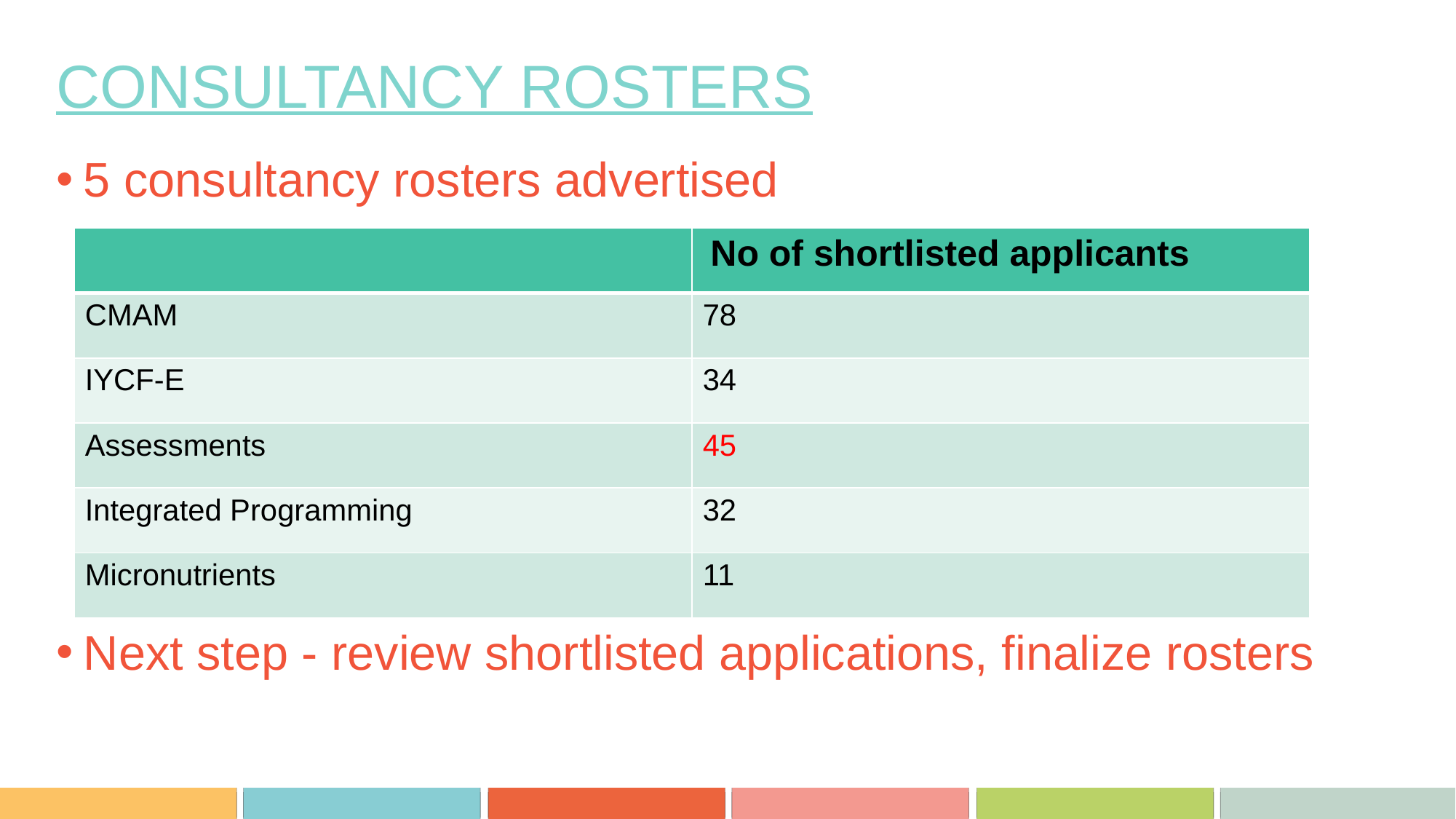

# CONSULTANCY ROSTERS
5 consultancy rosters advertised

Next step - review shortlisted applications, finalize rosters
|  | No of shortlisted applicants |
| --- | --- |
| CMAM | 78 |
| IYCF-E | 34 |
| Assessments | 45 |
| Integrated Programming | 32 |
| Micronutrients | 11 |